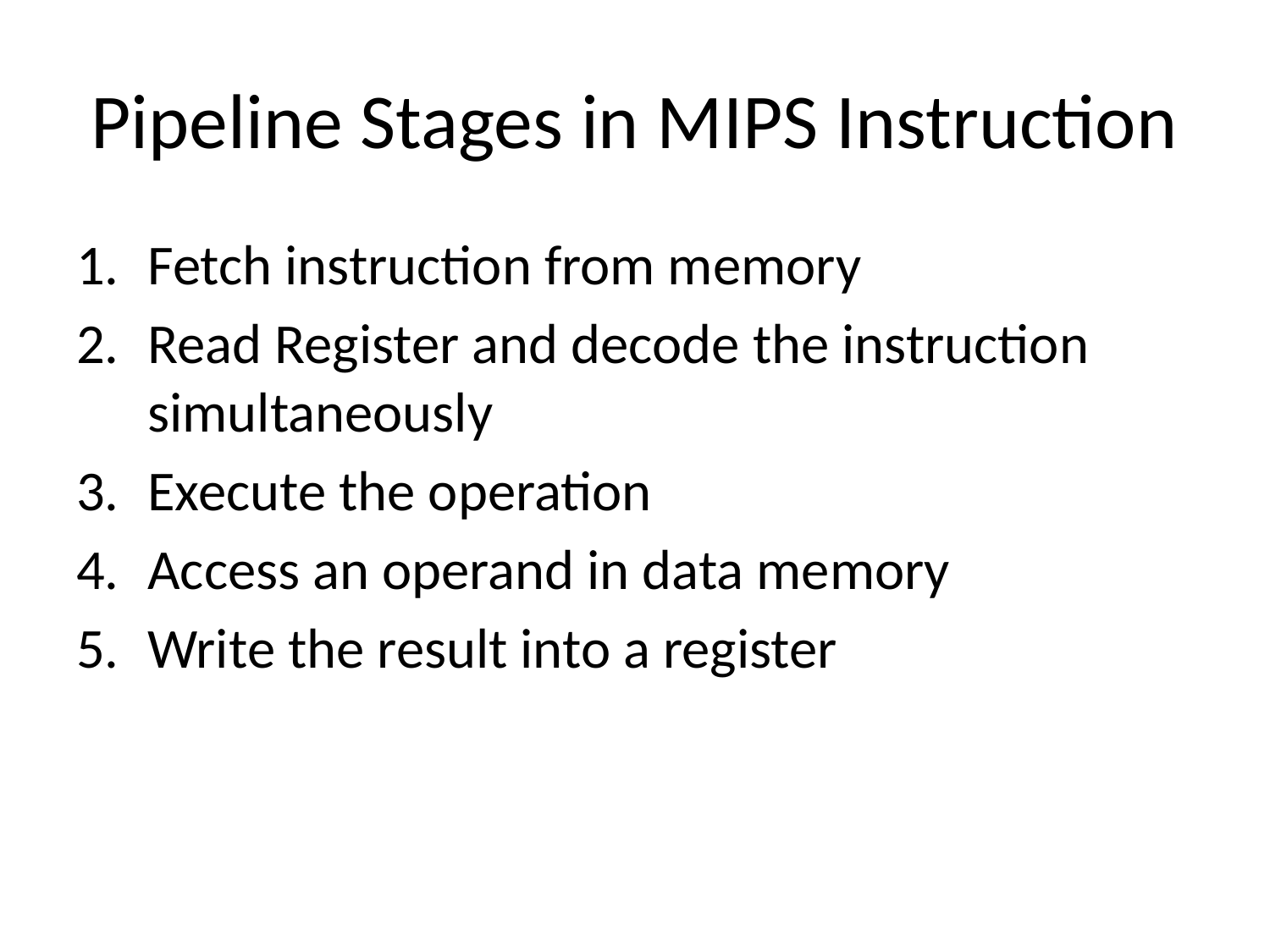

# Pipeline Stages in MIPS Instruction
Fetch instruction from memory
Read Register and decode the instruction simultaneously
Execute the operation
Access an operand in data memory
Write the result into a register